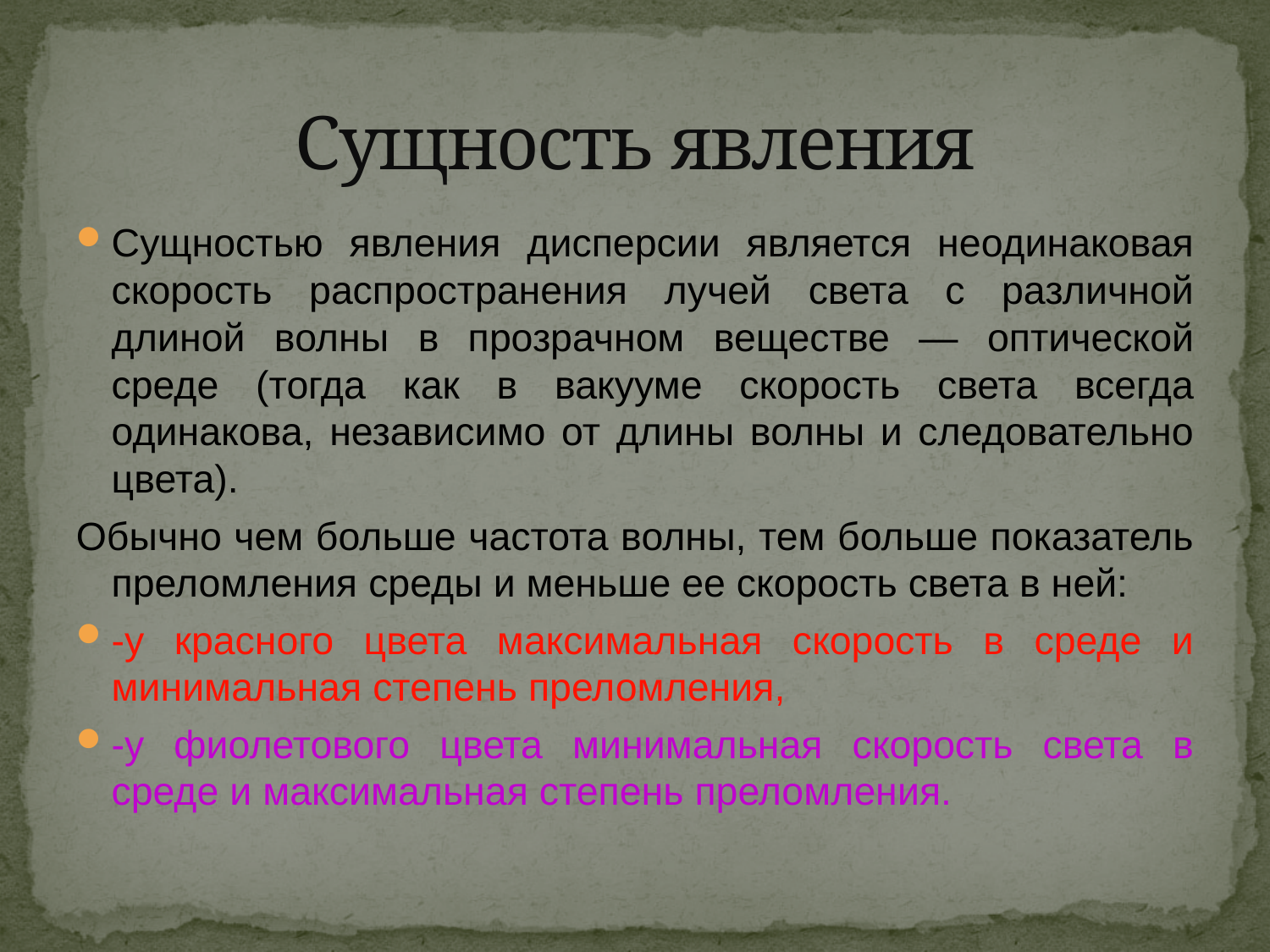

# Сущность явления
Сущностью явления дисперсии является неодинаковая скорость распространения лучей света c различной длиной волны в прозрачном веществе — оптической среде (тогда как в вакууме скорость света всегда одинакова, независимо от длины волны и следовательно цвета).
Обычно чем больше частота волны, тем больше показатель преломления среды и меньше ее скорость света в ней:
-у красного цвета максимальная скорость в среде и минимальная степень преломления,
-у фиолетового цвета минимальная скорость света в среде и максимальная степень преломления.